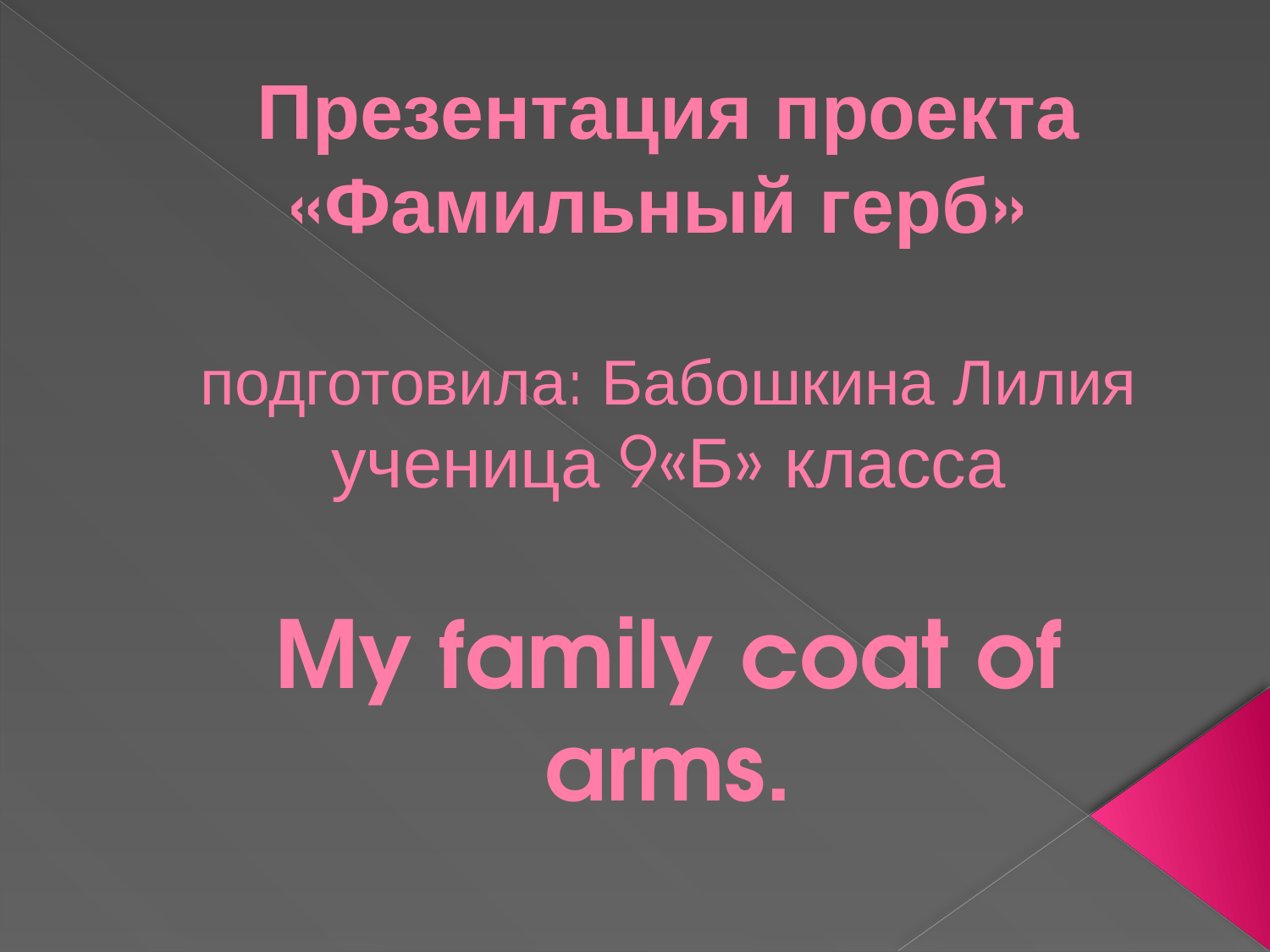

# Презентация проекта «Фамильный герб» подготовила: Бабошкина Лилия ученица 9«Б» класса My family coat of arms.